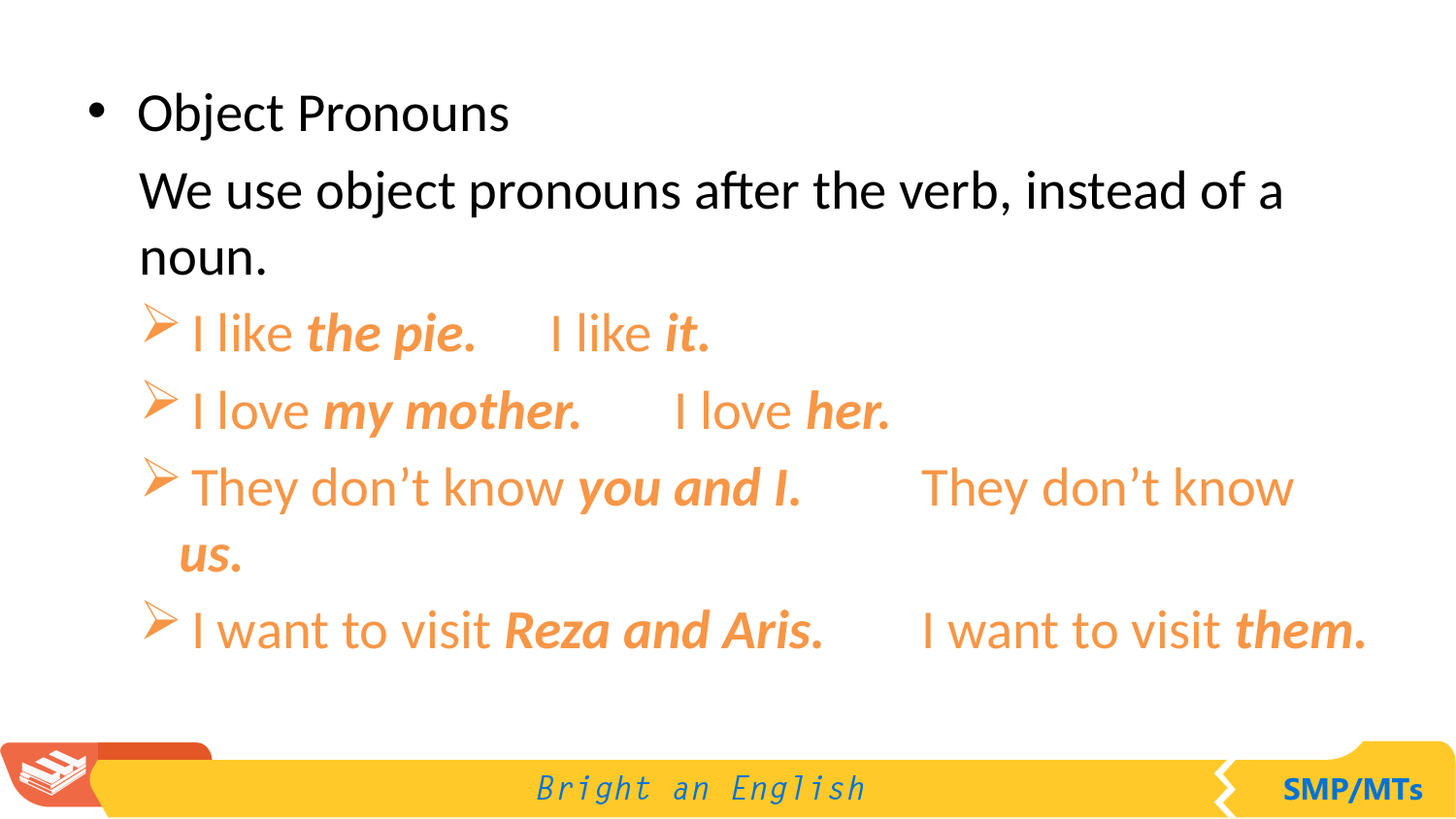

Object Pronouns
We use object pronouns after the verb, instead of a noun.
 I like the pie.			I like it.
 I love my mother.			I love her.
 They don’t know you and I.	They don’t know us.
 I want to visit Reza and Aris.	I want to visit them.